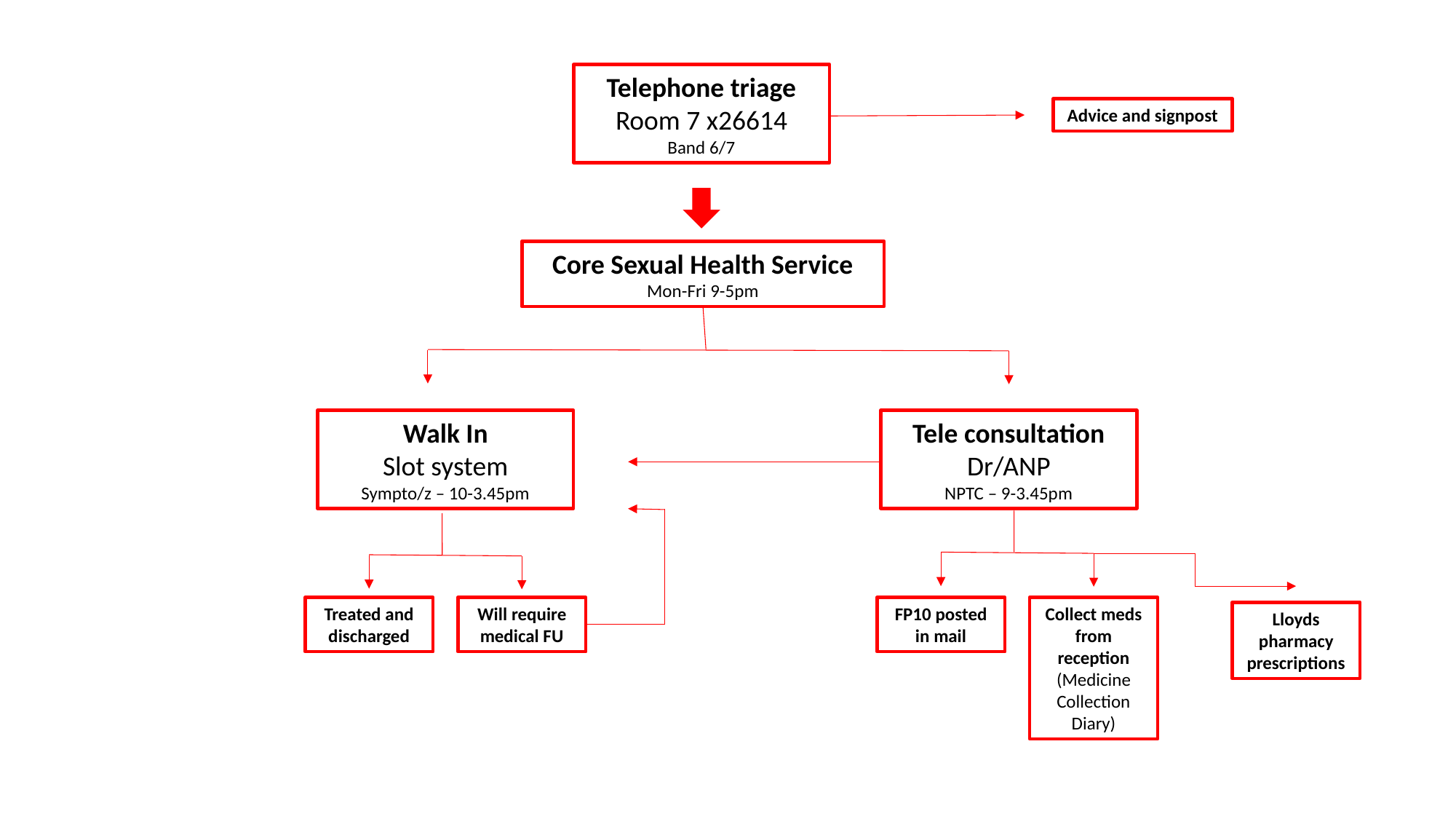

Telephone triage
Room 7 x26614
Band 6/7
Advice and signpost

Core Sexual Health Service
Mon-Fri 9-5pm
Walk In
Slot system
Sympto/z – 10-3.45pm
Tele consultation
Dr/ANP
NPTC – 9-3.45pm
Treated and discharged
Will require medical FU
FP10 posted in mail
Collect meds from reception (Medicine Collection Diary)
Lloyds pharmacy prescriptions